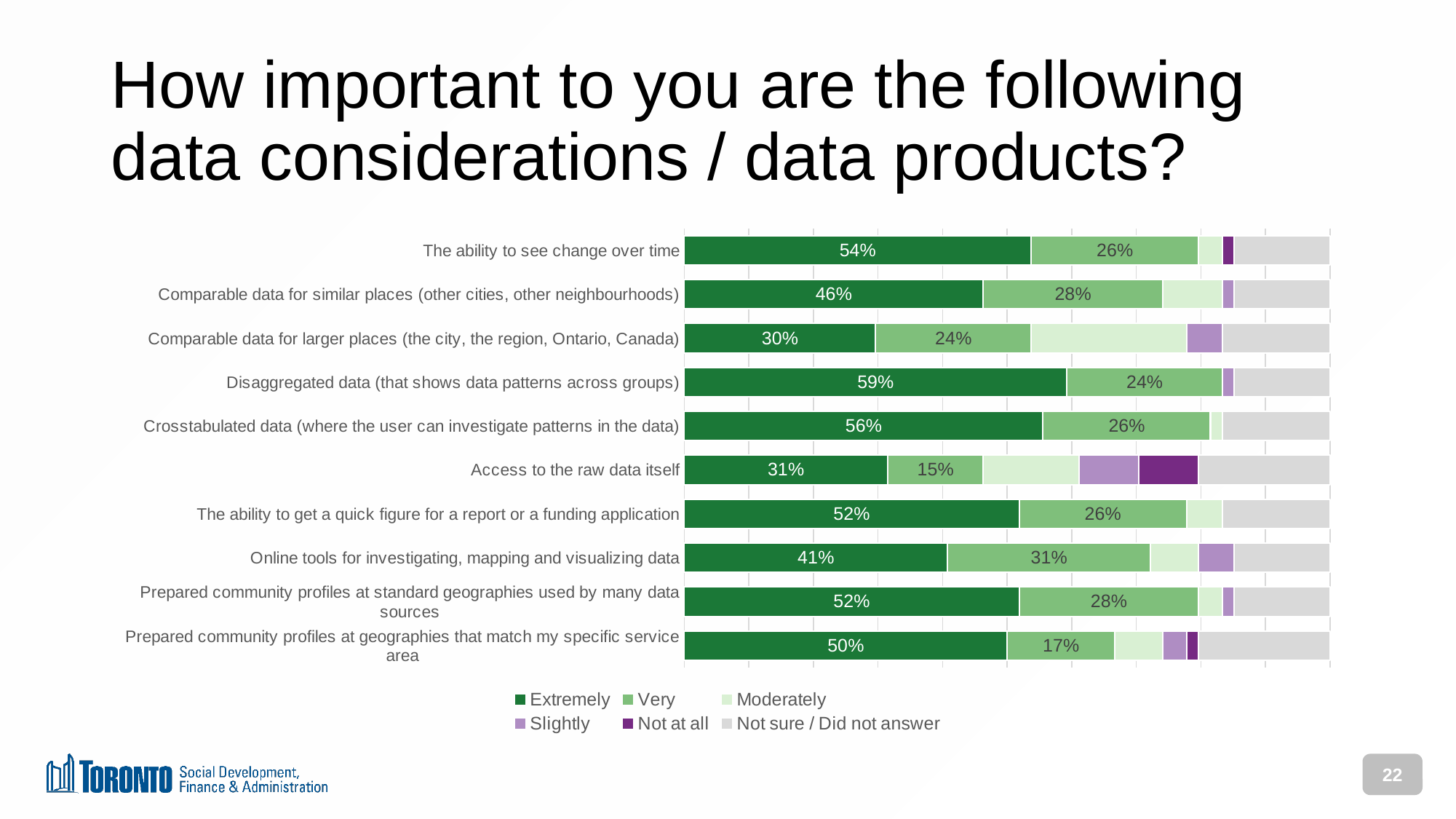

# How important to you are the following data considerations / data products?

### Chart

| Category | Extremely | Very | Moderately | Slightly | Not at all | Not sure / Did not answer |
|---|---|---|---|---|---|---|
| The ability to see change over time | 29.0 | 14.0 | 2.0 | 0.0 | 1.0 | 8.0 |
| Comparable data for similar places (other cities, other neighbourhoods) | 25.0 | 15.0 | 5.0 | 1.0 | 0.0 | 8.0 |
| Comparable data for larger places (the city, the region, Ontario, Canada) | 16.0 | 13.0 | 13.0 | 3.0 | 0.0 | 9.0 |
| Disaggregated data (that shows data patterns across groups) | 32.0 | 13.0 | 0.0 | 1.0 | 0.0 | 8.0 |
| Crosstabulated data (where the user can investigate patterns in the data) | 30.0 | 14.0 | 1.0 | 0.0 | 0.0 | 9.0 |
| Access to the raw data itself | 17.0 | 8.0 | 8.0 | 5.0 | 5.0 | 11.0 |
| The ability to get a quick figure for a report or a funding application | 28.0 | 14.0 | 3.0 | 0.0 | 0.0 | 9.0 |
| Online tools for investigating, mapping and visualizing data | 22.0 | 17.0 | 4.0 | 3.0 | 0.0 | 8.0 |
| Prepared community profiles at standard geographies used by many data sources | 28.0 | 15.0 | 2.0 | 1.0 | 0.0 | 8.0 |
| Prepared community profiles at geographies that match my specific service area | 27.0 | 9.0 | 4.0 | 2.0 | 1.0 | 11.0 |
22